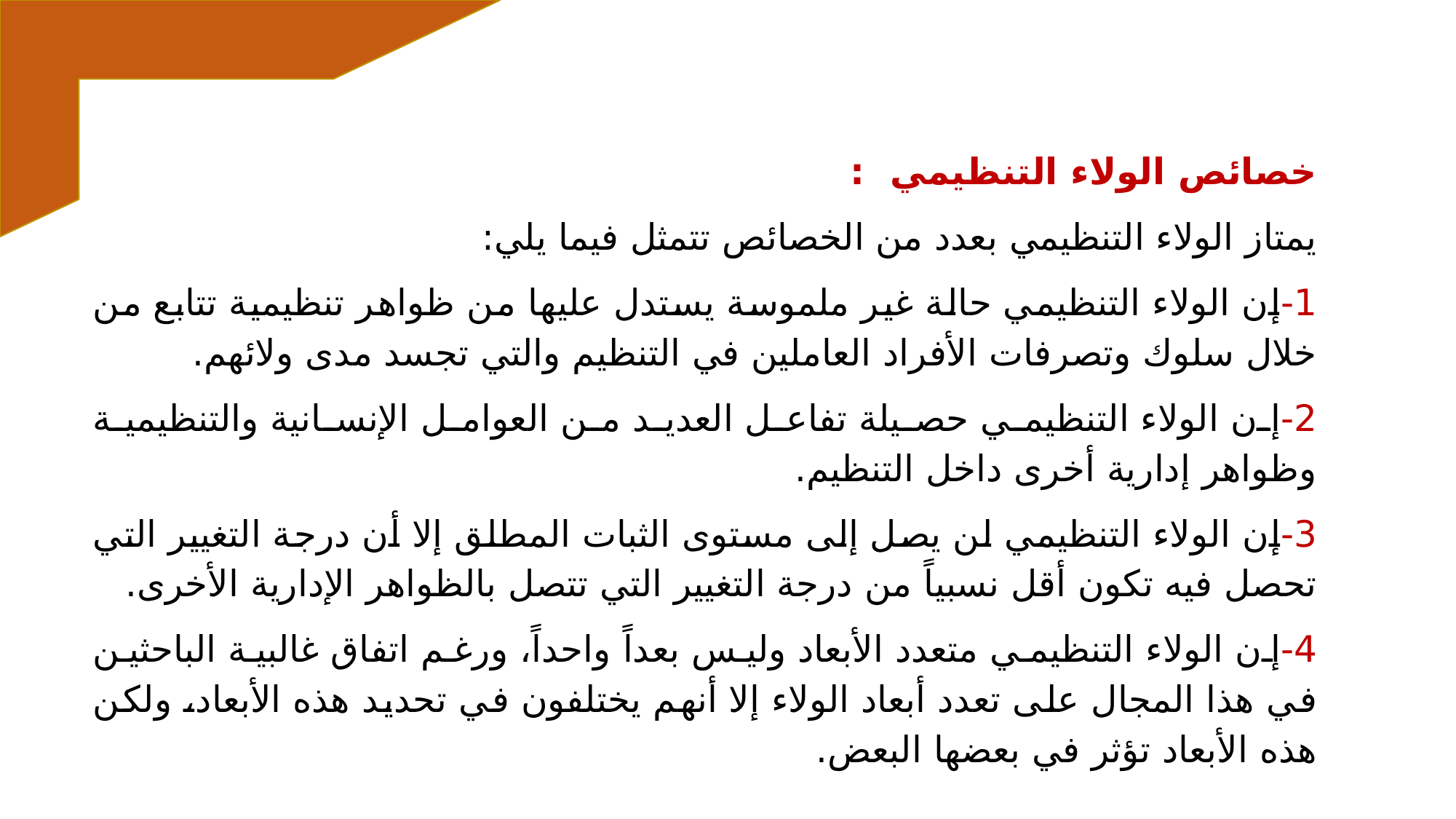

خصائص الولاء التنظيمي  :
يمتاز الولاء التنظيمي بعدد من الخصائص تتمثل فيما يلي:
1-إن الولاء التنظيمي حالة غير ملموسة يستدل عليها من ظواهر تنظيمية تتابع من خلال سلوك وتصرفات الأفراد العاملين في التنظيم والتي تجسد مدى ولائهم.
2-إن الولاء التنظيمي حصيلة تفاعل العديد من العوامل الإنسانية والتنظيمية وظواهر إدارية أخرى داخل التنظيم.
3-إن الولاء التنظيمي لن يصل إلى مستوى الثبات المطلق إلا أن درجة التغيير التي تحصل فيه تكون أقل نسبياً من درجة التغيير التي تتصل بالظواهر الإدارية الأخرى.
4-إن الولاء التنظيمي متعدد الأبعاد وليس بعداً واحداً، ورغم اتفاق غالبية الباحثين في هذا المجال على تعدد أبعاد الولاء إلا أنهم يختلفون في تحديد هذه الأبعاد، ولكن هذه الأبعاد تؤثر في بعضها البعض.